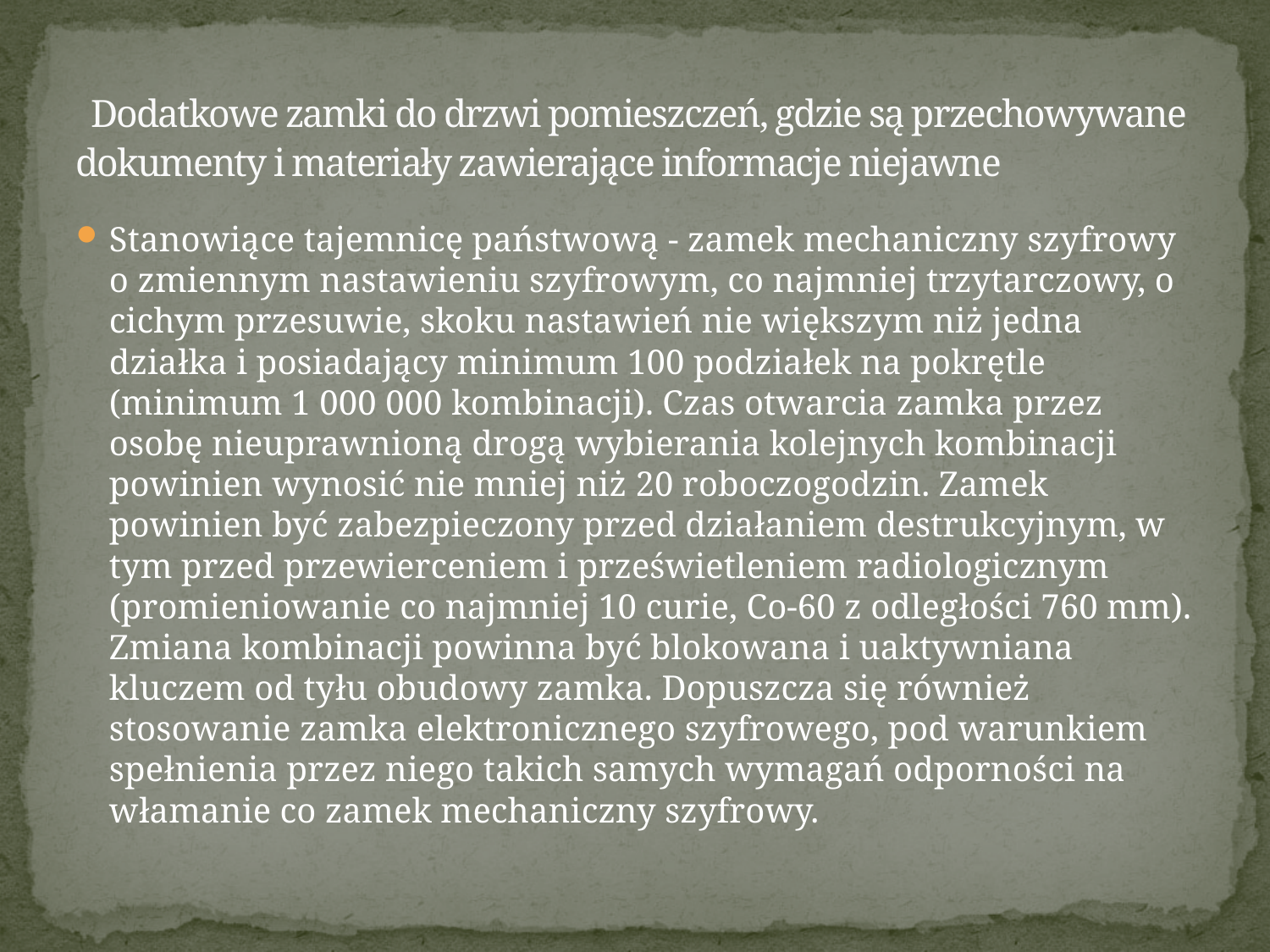

# Dodatkowe zamki do drzwi pomieszczeń, gdzie są przechowywane dokumenty i materiały zawierające informacje niejawne
Stanowiące tajemnicę państwową - zamek mechaniczny szyfrowy o zmiennym nastawieniu szyfrowym, co najmniej trzytarczowy, o cichym przesuwie, skoku nastawień nie większym niż jedna działka i posiadający minimum 100 podziałek na pokrętle (minimum 1 000 000 kombinacji). Czas otwarcia zamka przez osobę nieuprawnioną drogą wybierania kolejnych kombinacji powinien wynosić nie mniej niż 20 roboczogodzin. Zamek powinien być zabezpieczony przed działaniem destrukcyjnym, w tym przed przewierceniem i prześwietleniem radiologicznym (promieniowanie co najmniej 10 curie, Co-60 z odległości 760 mm). Zmiana kombinacji powinna być blokowana i uaktywniana kluczem od tyłu obudowy zamka. Dopuszcza się również stosowanie zamka elektronicznego szyfrowego, pod warunkiem spełnienia przez niego takich samych wymagań odporności na włamanie co zamek mechaniczny szyfrowy.